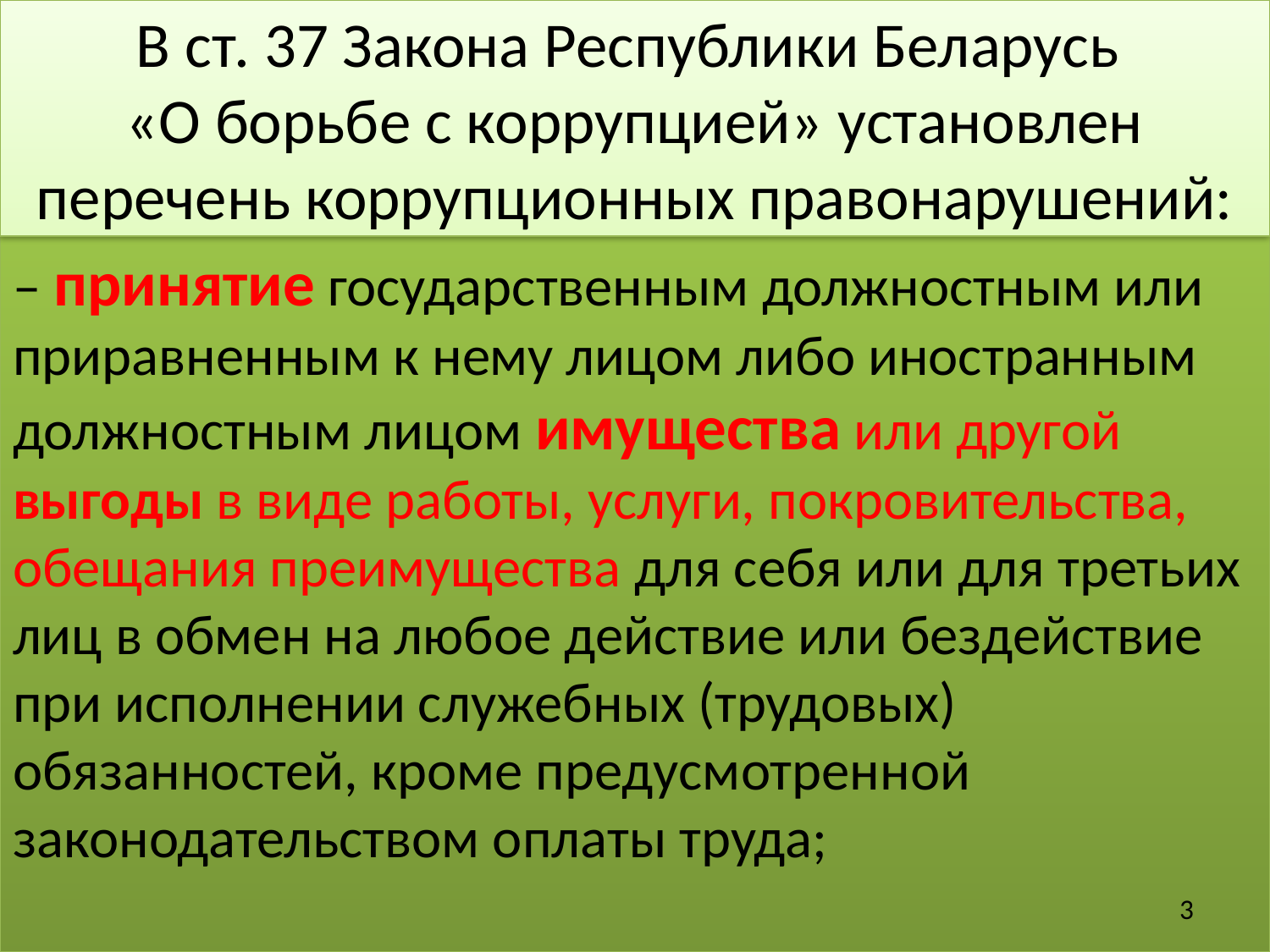

# В ст. 37 Закона Республики Беларусь «О борьбе с коррупцией» установлен перечень коррупционных правонарушений:
– принятие государственным должностным или приравненным к нему лицом либо иностранным должностным лицом имущества или другой выгоды в виде работы, услуги, покровительства, обещания преимущества для себя или для третьих лиц в обмен на любое действие или бездействие при исполнении служебных (трудовых) обязанностей, кроме предусмотренной законодательством оплаты труда;
3